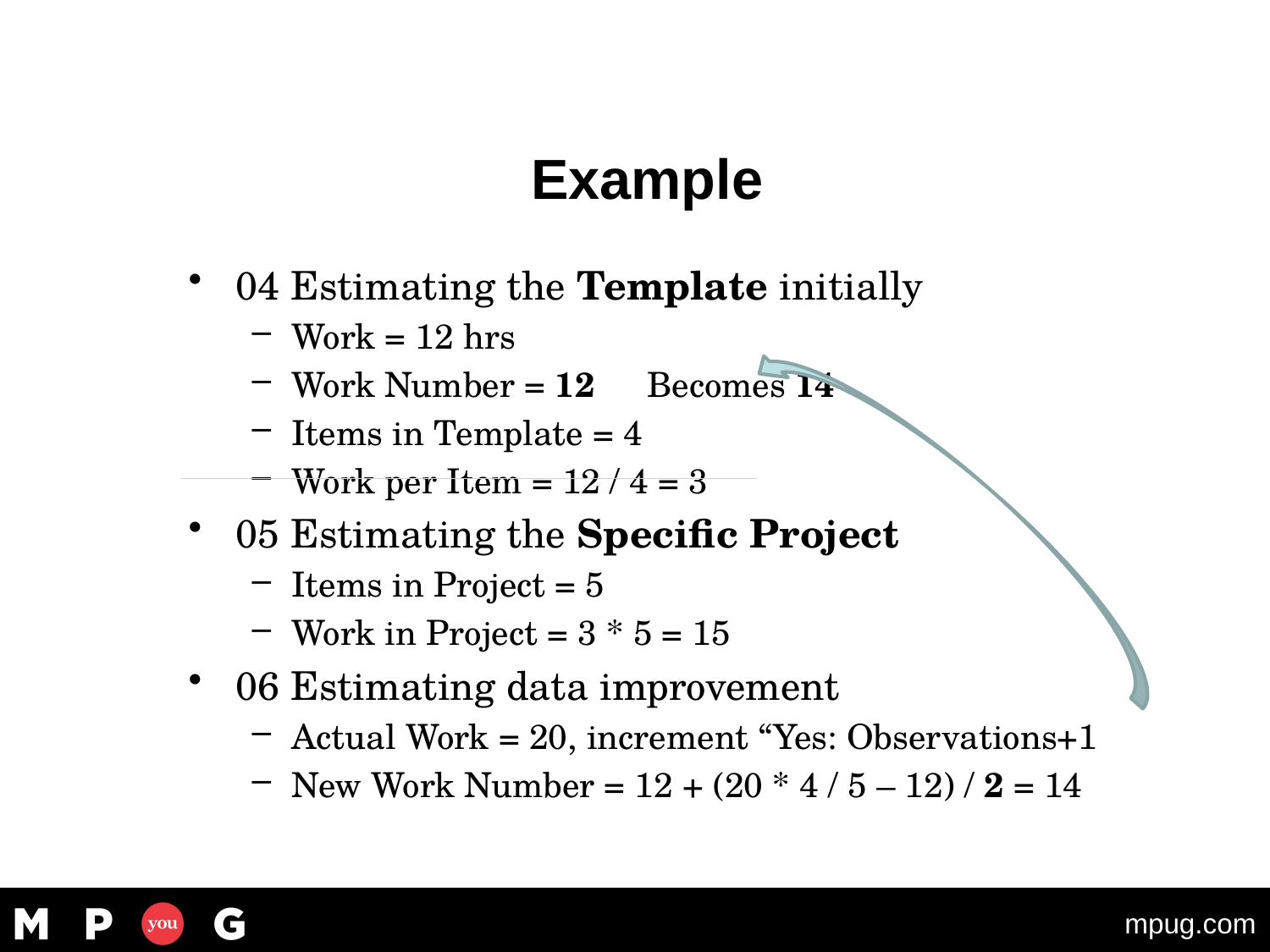

#
© Oliver D Gildersleeve, Jr 2020
33
Example

04 Estimating the Template initially
Work = 12 hrs
Work Number = 12			Becomes 14
Items in Template = 4
Work per Item = 12 / 4 = 3
05 Estimating the Specific Project
Items in Project = 5
Work in Project = 3 * 5 = 15
06 Estimating data improvement
Actual Work = 20, increment “Yes: Observations+1
New Work Number = 12 + (20 * 4 / 5 – 12) / 2 = 14